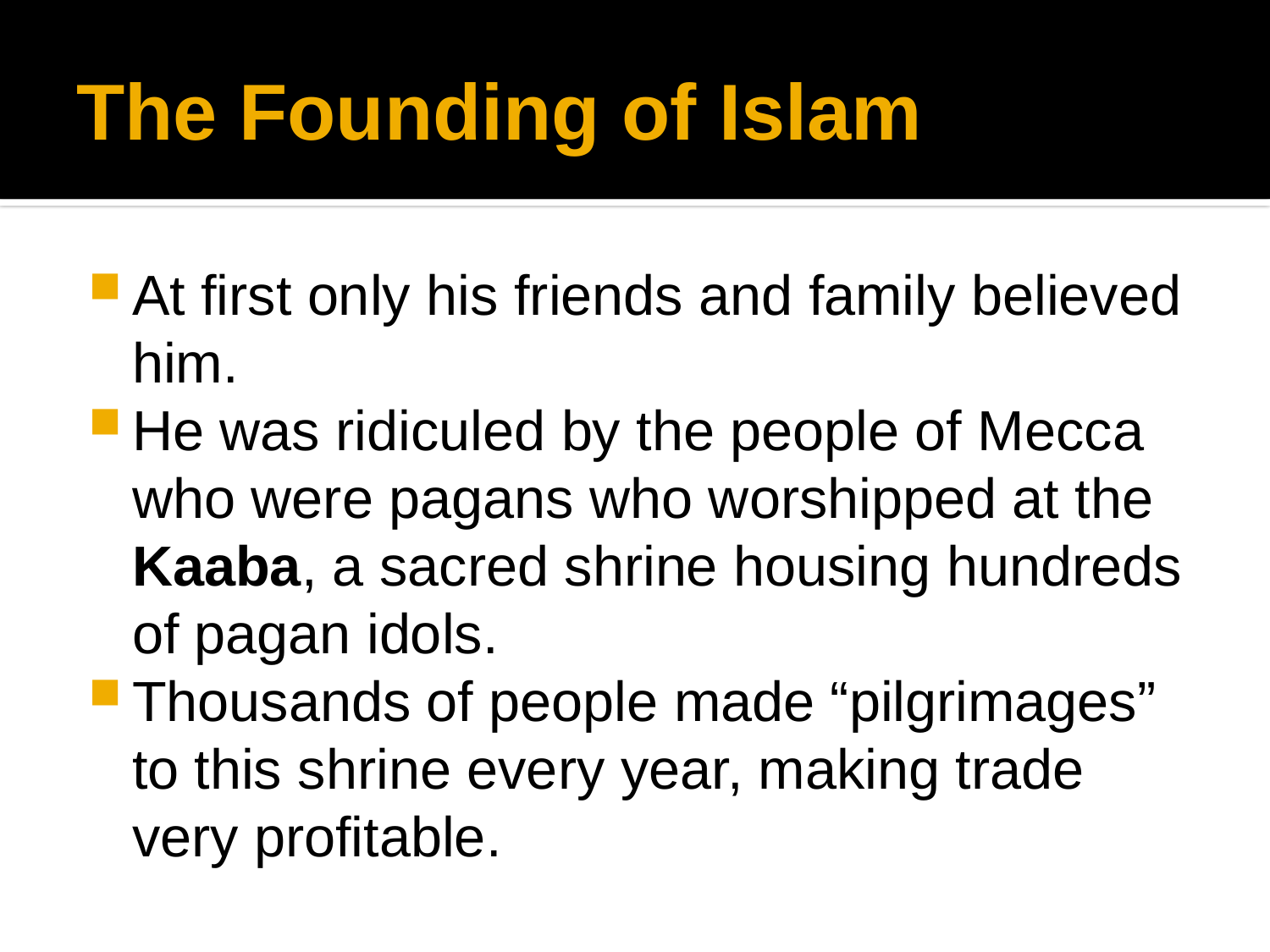

# The Founding of Islam
At first only his friends and family believed him.
He was ridiculed by the people of Mecca who were pagans who worshipped at the Kaaba, a sacred shrine housing hundreds of pagan idols.
Thousands of people made “pilgrimages” to this shrine every year, making trade very profitable.